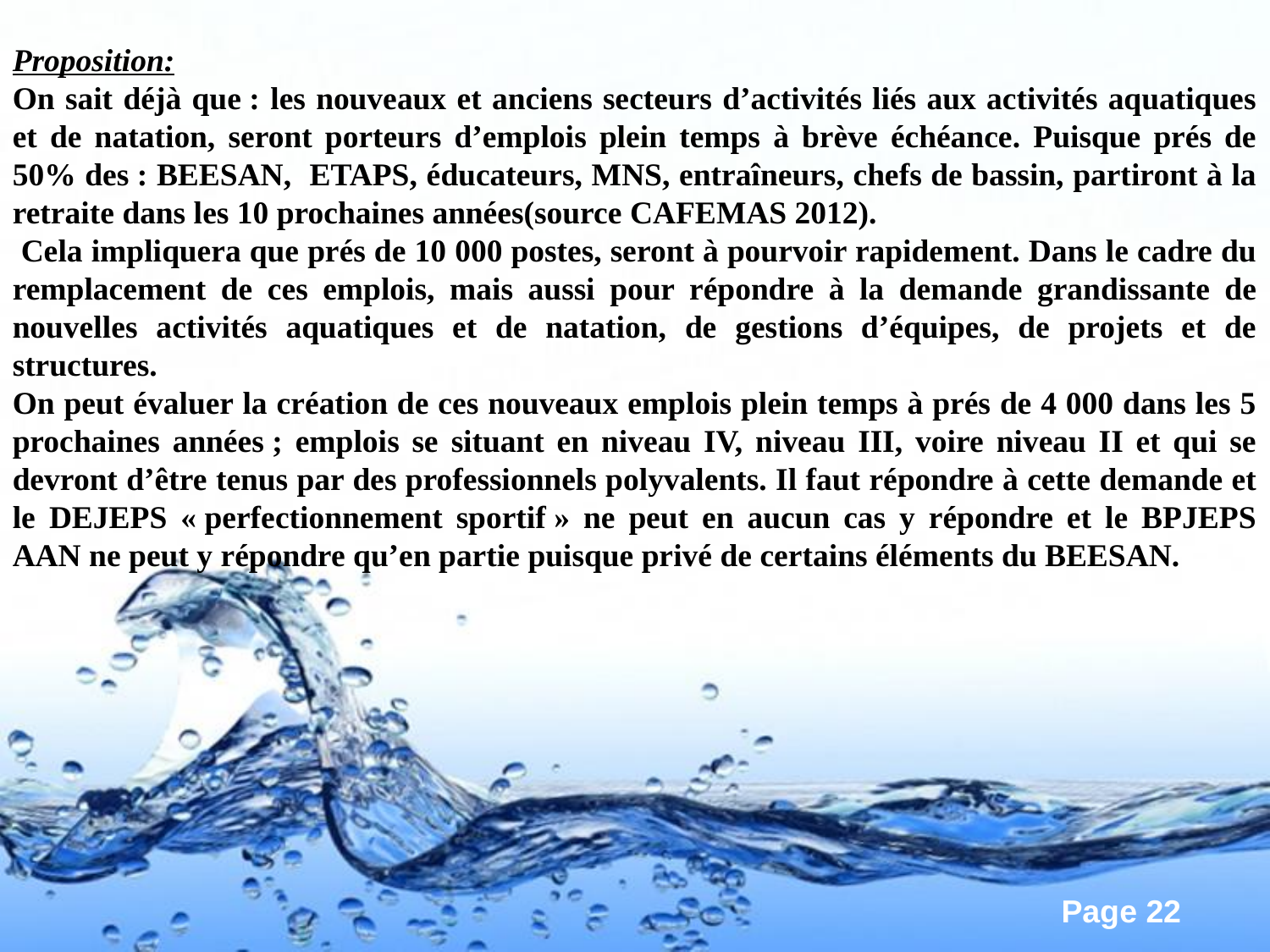

Proposition:
On sait déjà que : les nouveaux et anciens secteurs d’activités liés aux activités aquatiques et de natation, seront porteurs d’emplois plein temps à brève échéance. Puisque prés de 50% des : BEESAN,  ETAPS, éducateurs, MNS, entraîneurs, chefs de bassin, partiront à la retraite dans les 10 prochaines années(source CAFEMAS 2012).
 Cela impliquera que prés de 10 000 postes, seront à pourvoir rapidement. Dans le cadre du remplacement de ces emplois, mais aussi pour répondre à la demande grandissante de nouvelles activités aquatiques et de natation, de gestions d’équipes, de projets et de structures.
On peut évaluer la création de ces nouveaux emplois plein temps à prés de 4 000 dans les 5 prochaines années ; emplois se situant en niveau IV, niveau III, voire niveau II et qui se devront d’être tenus par des professionnels polyvalents. Il faut répondre à cette demande et le DEJEPS « perfectionnement sportif » ne peut en aucun cas y répondre et le BPJEPS AAN ne peut y répondre qu’en partie puisque privé de certains éléments du BEESAN.